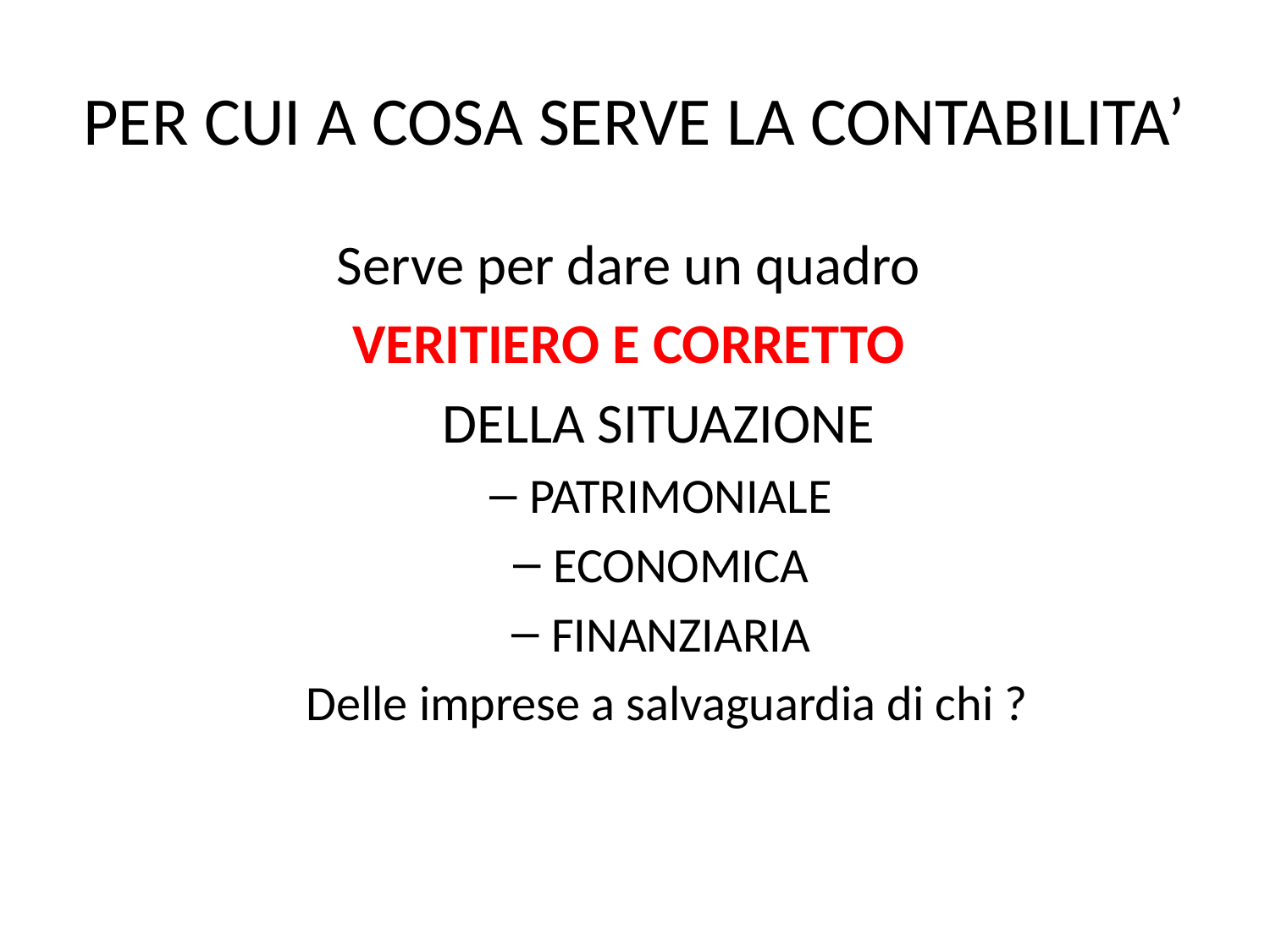

# PER CUI A COSA SERVE LA CONTABILITA’
Serve per dare un quadro
VERITIERO E CORRETTO
	DELLA SITUAZIONE
PATRIMONIALE
ECONOMICA
FINANZIARIA
Delle imprese a salvaguardia di chi ?